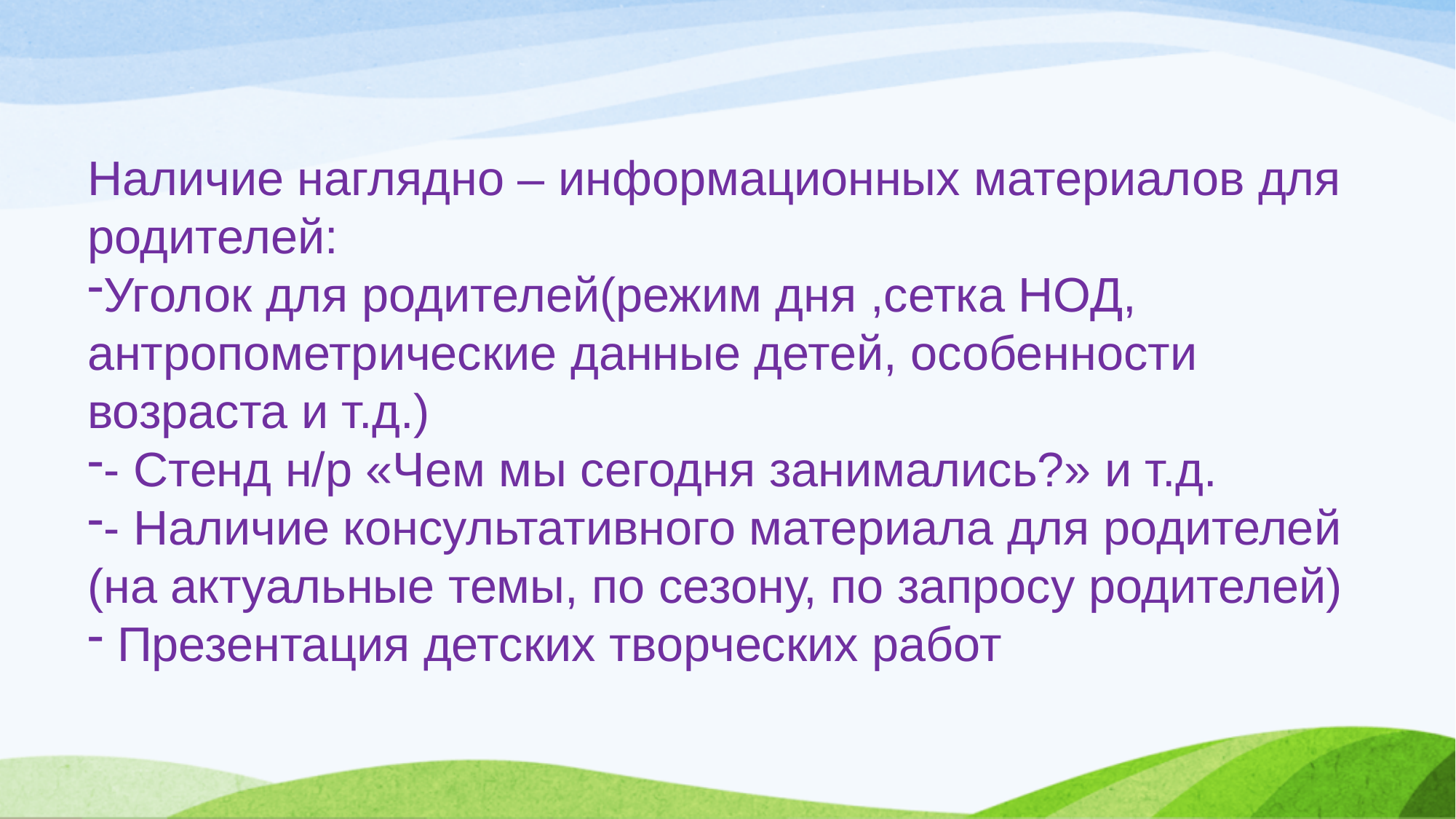

Наличие наглядно – информационных материалов для родителей:
Уголок для родителей(режим дня ,сетка НОД, антропометрические данные детей, особенности возраста и т.д.)
- Стенд н/р «Чем мы сегодня занимались?» и т.д.
- Наличие консультативного материала для родителей (на актуальные темы, по сезону, по запросу родителей)
 Презентация детских творческих работ